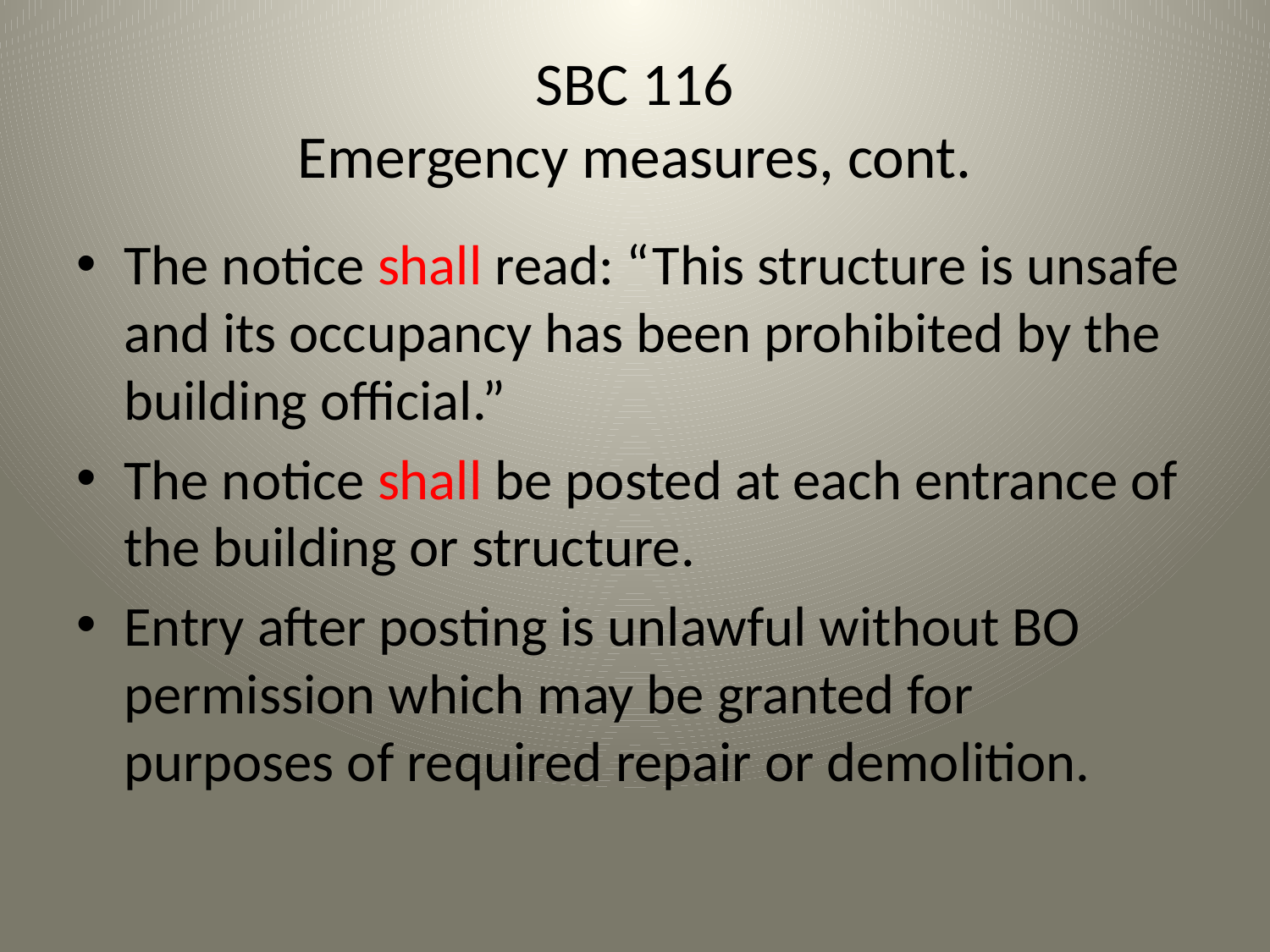

# SBC 116 Emergency measures, cont.
The notice shall read: “This structure is unsafe and its occupancy has been prohibited by the building official.”
The notice shall be posted at each entrance of the building or structure.
Entry after posting is unlawful without BO permission which may be granted for purposes of required repair or demolition.